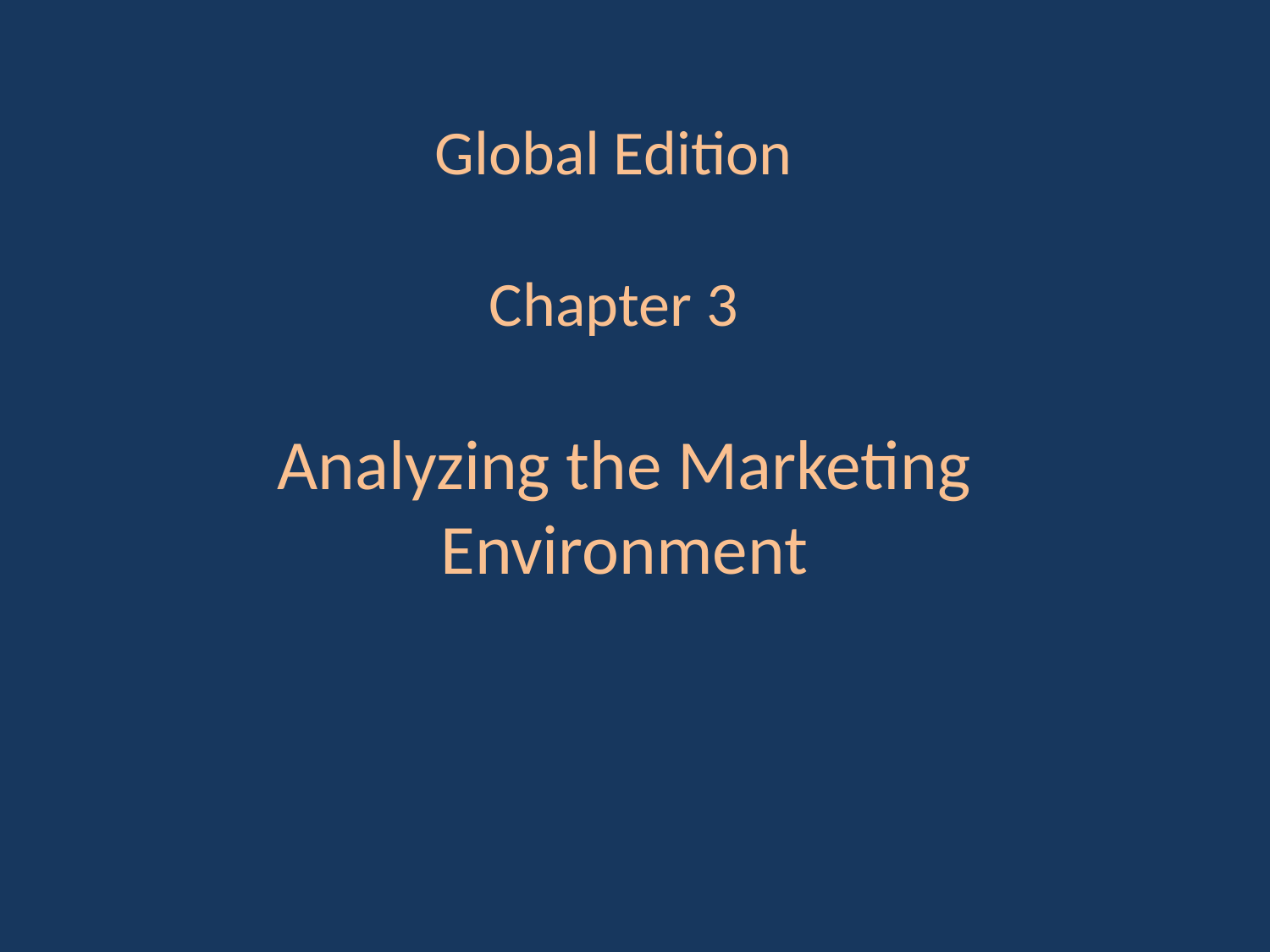

# Global Edition Chapter 3
Analyzing the Marketing Environment